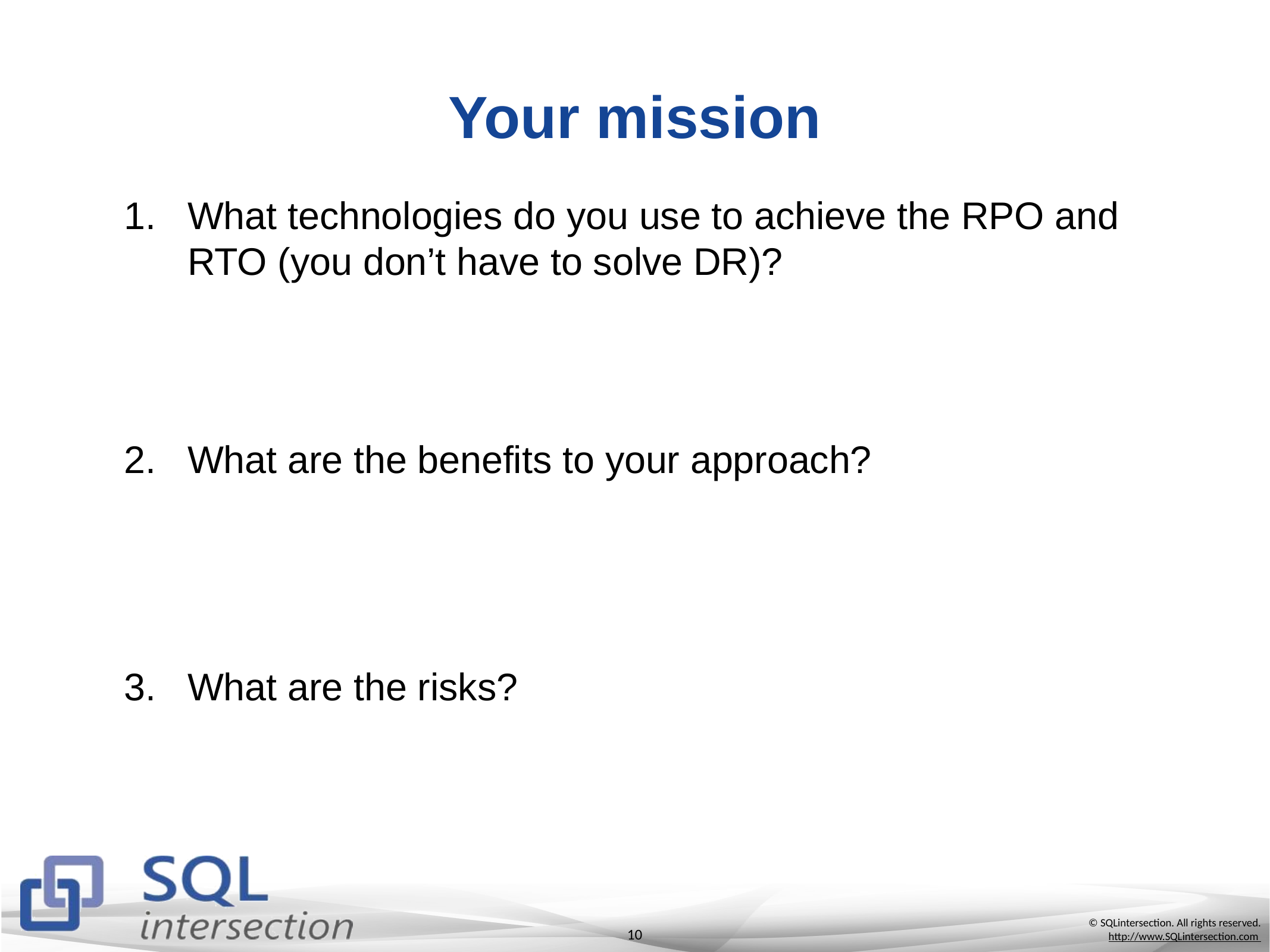

# Your mission
What technologies do you use to achieve the RPO and RTO (you don’t have to solve DR)?

What are the benefits to your approach?

What are the risks?